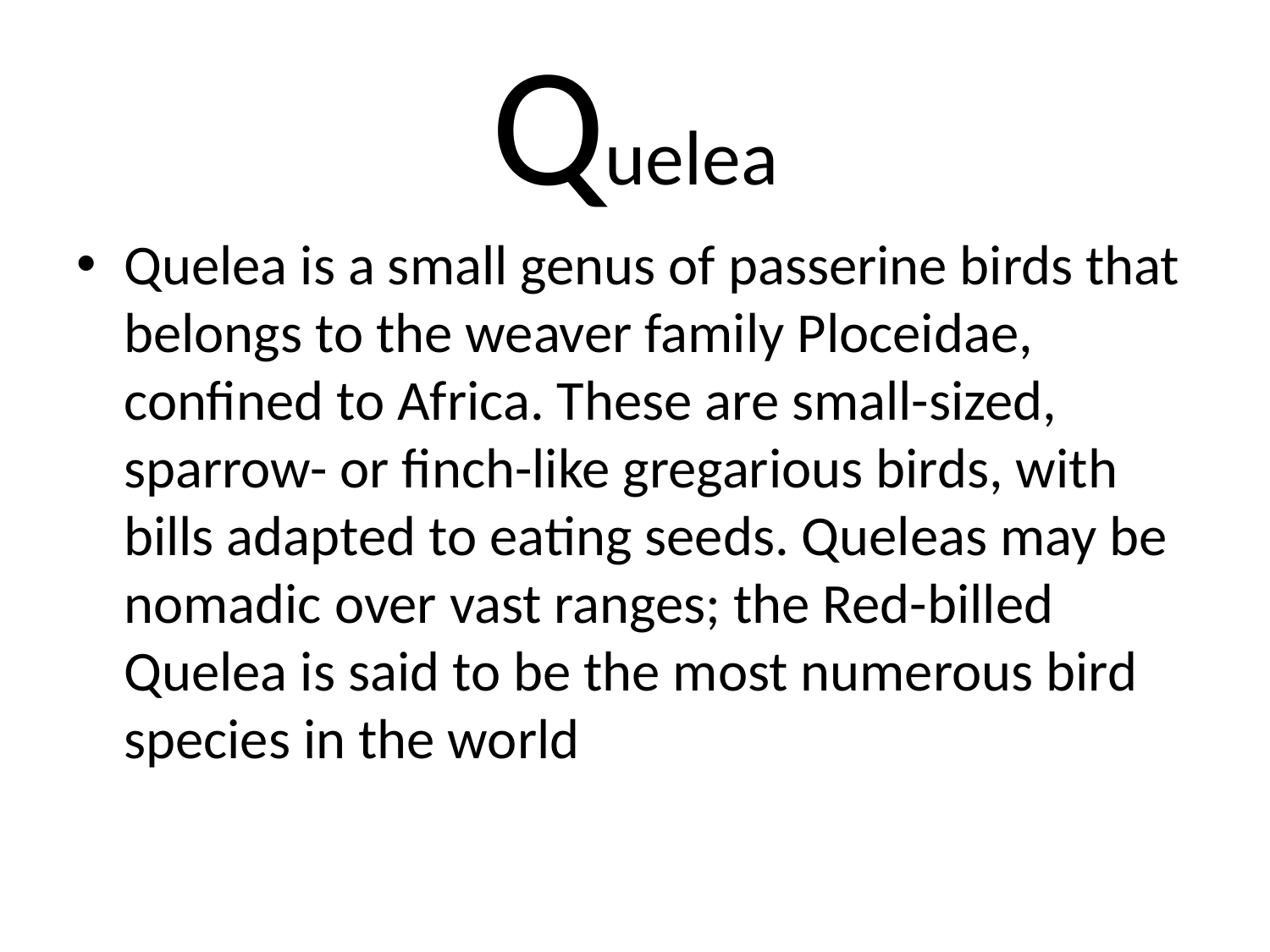

# Quelea
Quelea is a small genus of passerine birds that belongs to the weaver family Ploceidae, confined to Africa. These are small-sized, sparrow- or finch-like gregarious birds, with bills adapted to eating seeds. Queleas may be nomadic over vast ranges; the Red-billed Quelea is said to be the most numerous bird species in the world